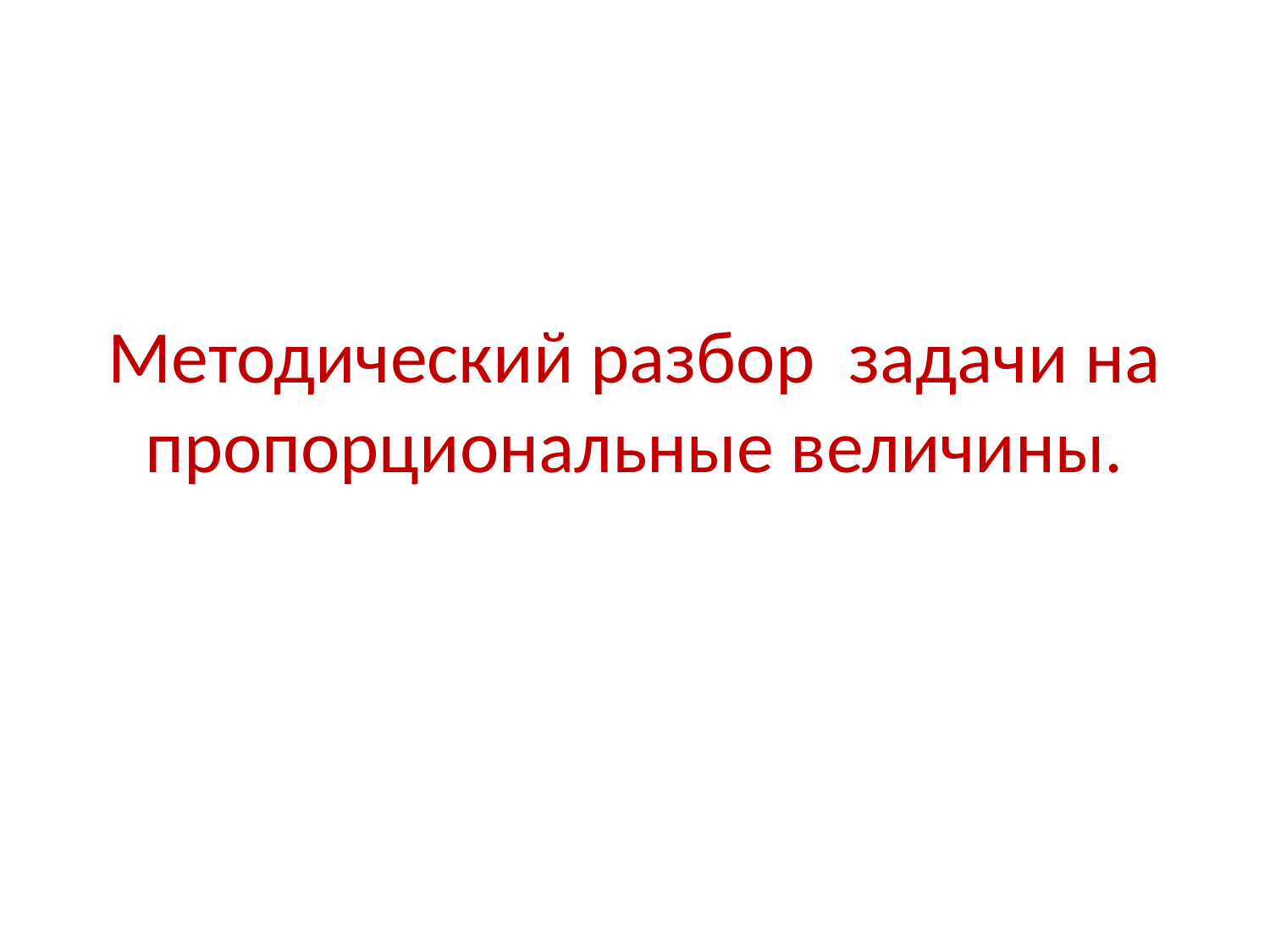

# Методический разбор  задачи на пропорциональные величины.